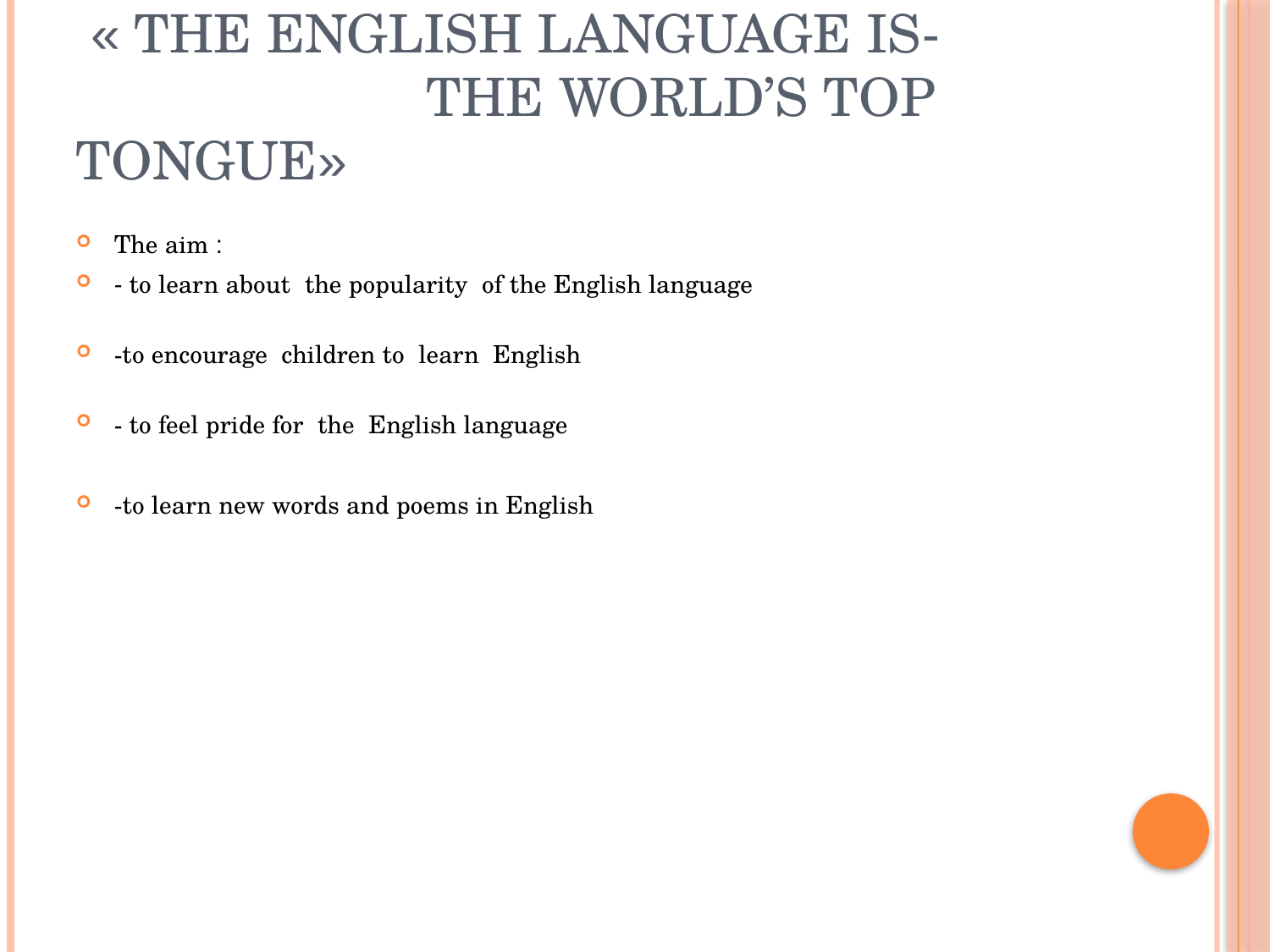

# « The English language is- the world’s top tongue»
The aim :
- to learn about  the popularity  of the English language
-to encourage  children to  learn  English
- to feel pride for  the  English language

-to learn new words and poems in English